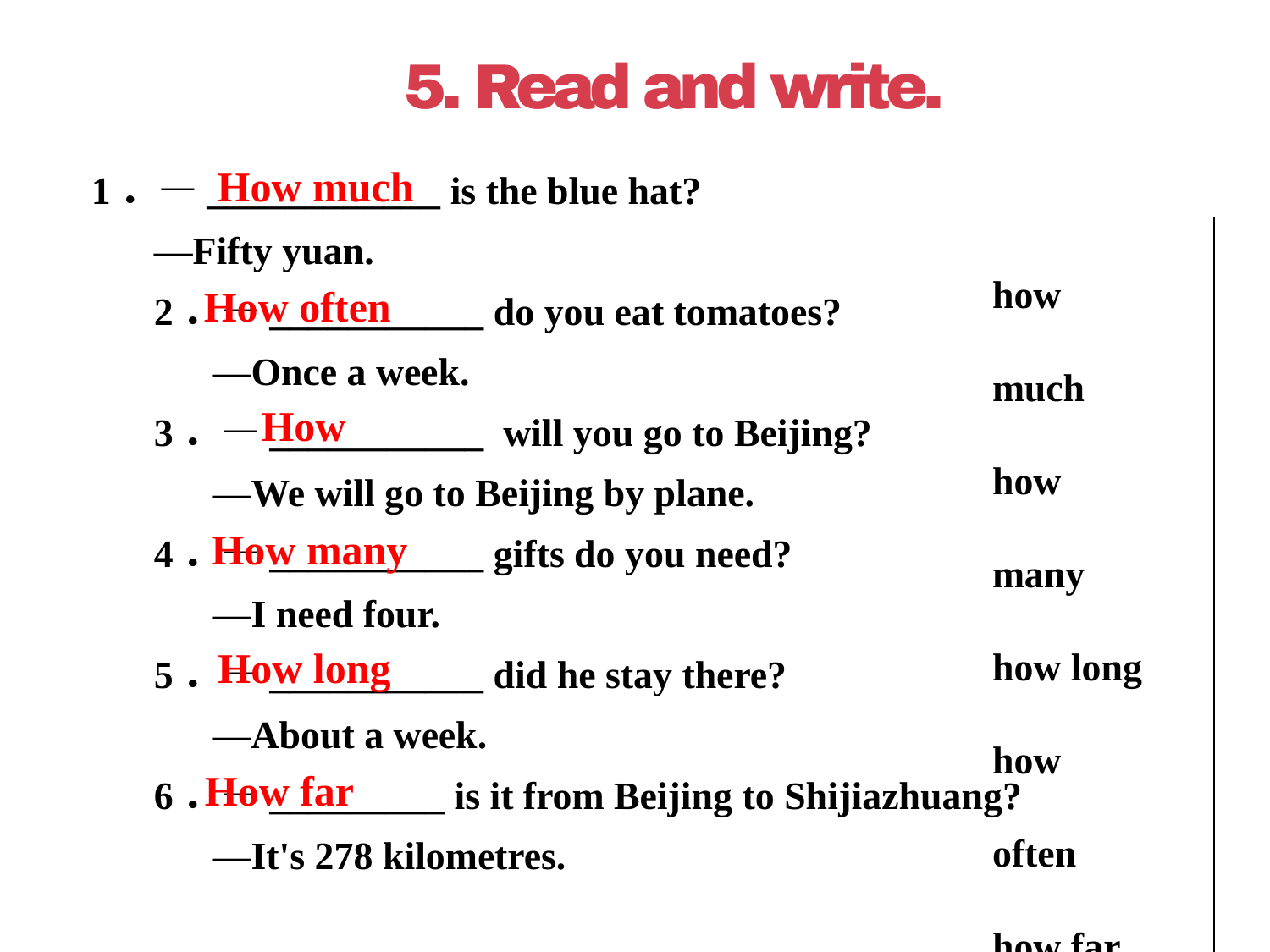

5. Read and write.
1．—____________ is the blue hat?
—Fifty yuan.
2．—___________ do you eat tomatoes?
      —Once a week.
3．—___________  will you go to Beijing?
      —We will go to Beijing by plane.
4．—___________ gifts do you need?
      —I need four.
5．—___________ did he stay there?
      —About a week.
6．—_________ is it from Beijing to Shi­jiazhuang?
      —It's 278 kilometres.
How much
how much
how many
how long
how often
how far
how
How often
How
How many
How long
How far